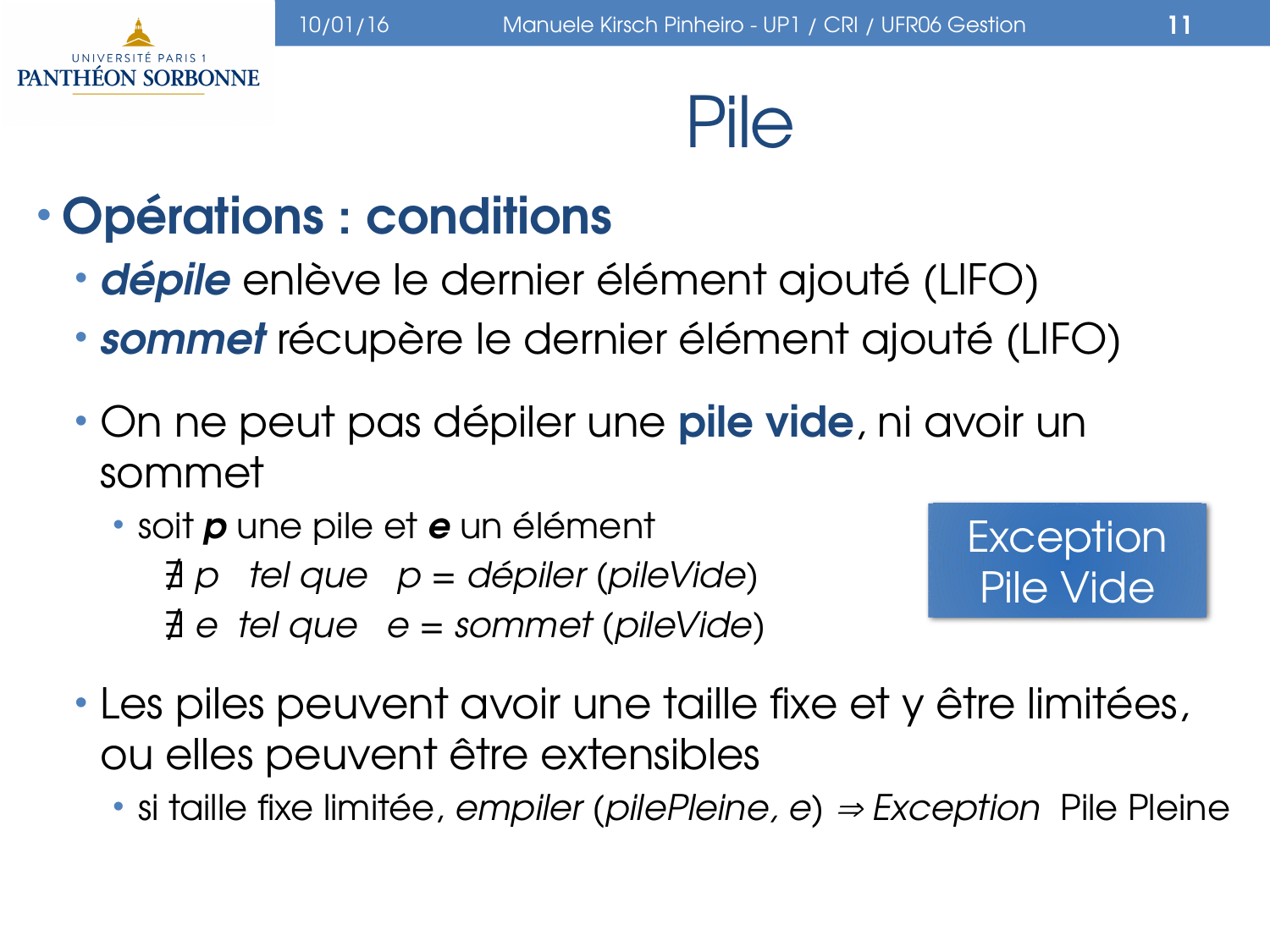

10/01/16
Manuele Kirsch Pinheiro - UP1 / CRI / UFR06 Gestion
11
# Pile
Opérations : conditions
dépile enlève le dernier élément ajouté (LIFO)
sommet récupère le dernier élément ajouté (LIFO)
On ne peut pas dépiler une pile vide, ni avoir un sommet
soit p une pile et e un élément
∄ p   tel que   p = dépiler (pileVide)
∄ e  tel que   e = sommet (pileVide)
Les piles peuvent avoir une taille fixe et y être limitées, ou elles peuvent être extensibles
si taille fixe limitée, empiler (pilePleine, e) ⇒ Exception  Pile Pleine
Exception
Pile Vide